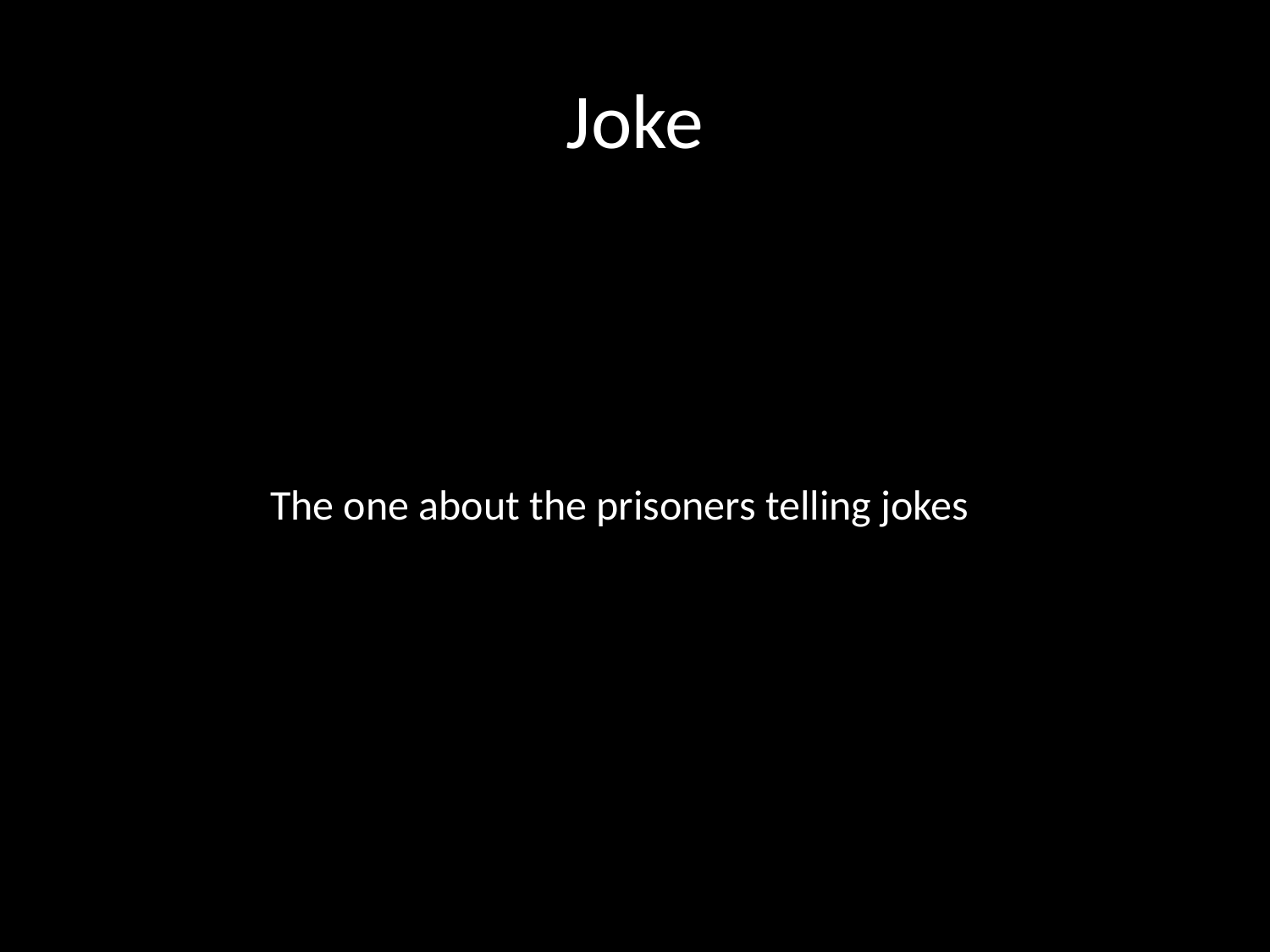

# Joke
The one about the prisoners telling jokes